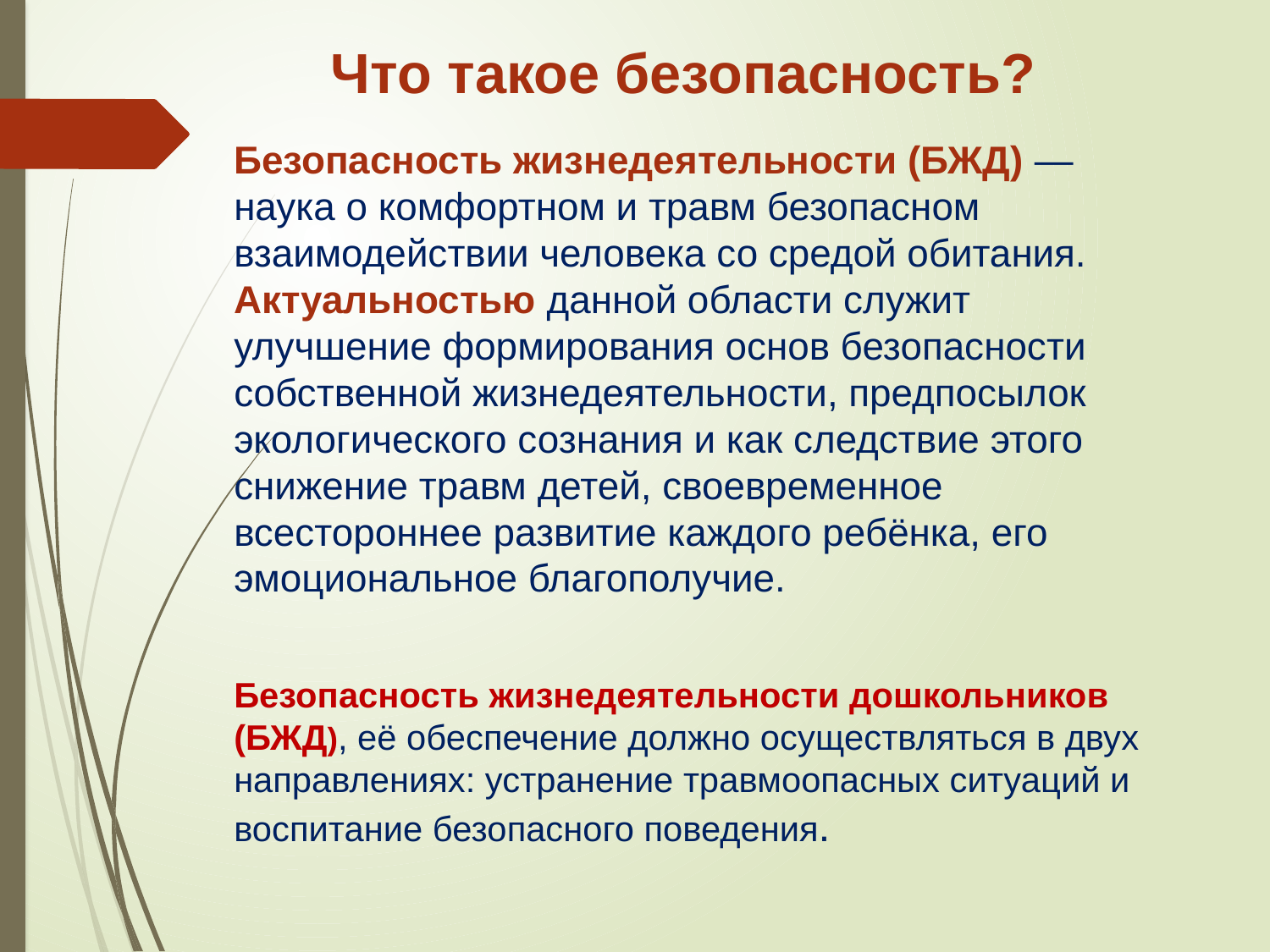

Что такое безопасность?
Безопасность жизнедеятельности (БЖД) — наука о комфортном и травм безопасном взаимодействии человека со средой обитания.
Актуальностью данной области служит улучшение формирования основ безопасности собственной жизнедеятельности, предпосылок экологического сознания и как следствие этого снижение травм детей, своевременное всестороннее развитие каждого ребёнка, его эмоциональное благополучие.
Безопасность жизнедеятельности дошкольников (БЖД), её обеспечение должно осуществляться в двух направлениях: устранение травмоопасных ситуаций и воспитание безопасного поведения.